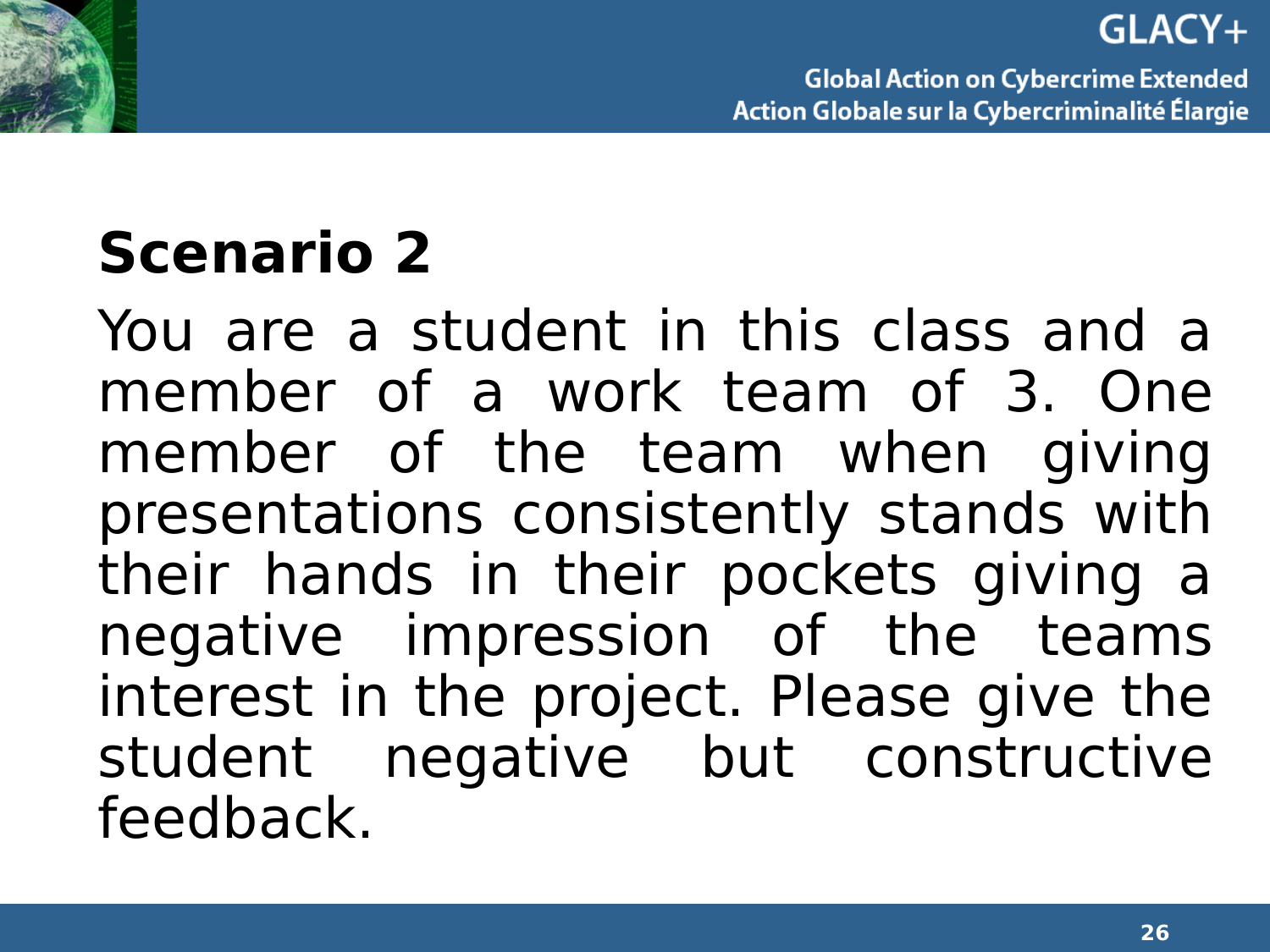

Scenario 2
You are a student in this class and a member of a work team of 3. One member of the team when giving presentations consistently stands with their hands in their pockets giving a negative impression of the teams interest in the project. Please give the student negative but constructive feedback.
26